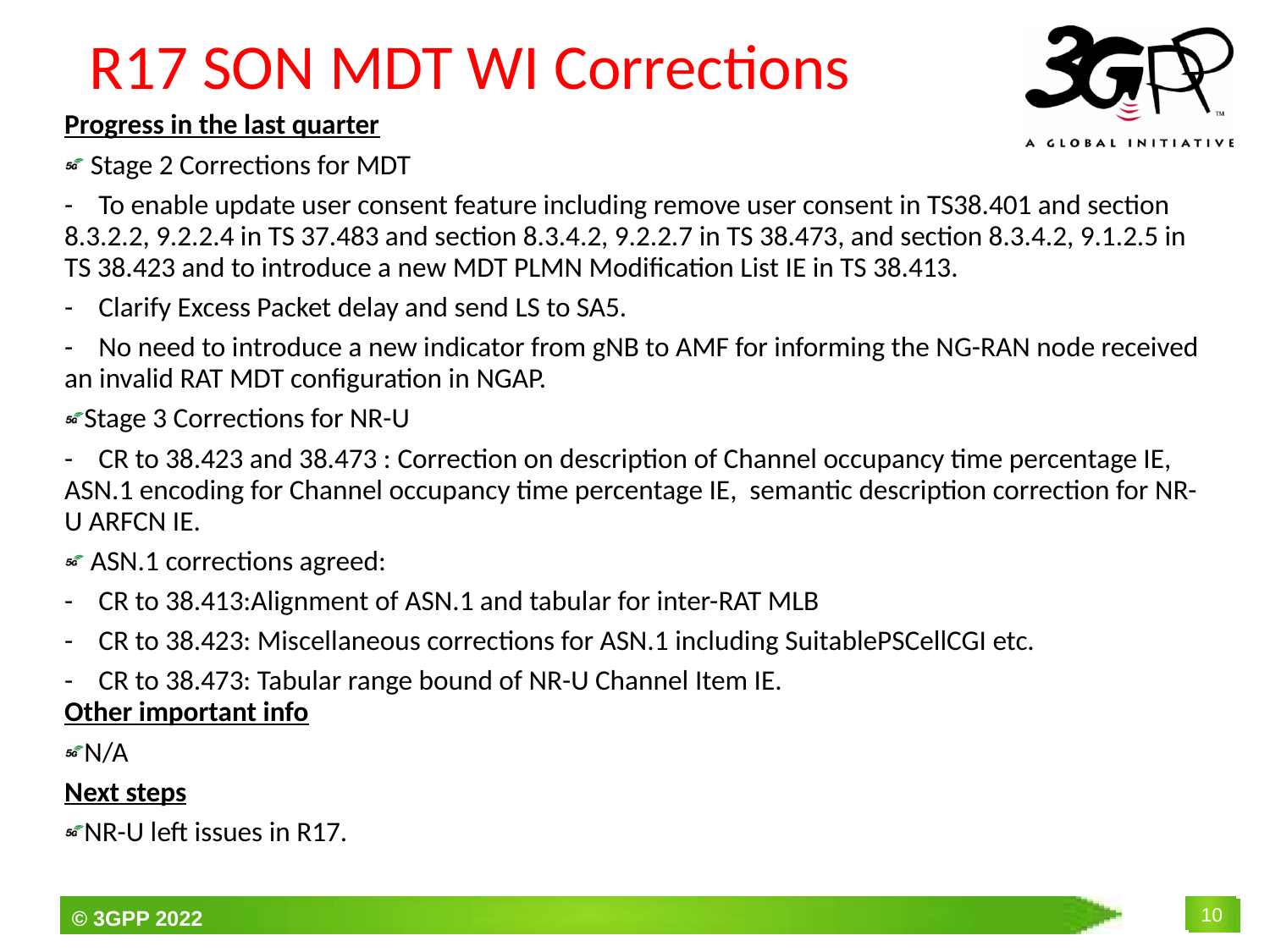

# R17 SON MDT WI Corrections
Progress in the last quarter
 Stage 2 Corrections for MDT
-    To enable update user consent feature including remove user consent in TS38.401 and section 8.3.2.2, 9.2.2.4 in TS 37.483 and section 8.3.4.2, 9.2.2.7 in TS 38.473, and section 8.3.4.2, 9.1.2.5 in TS 38.423 and to introduce a new MDT PLMN Modification List IE in TS 38.413.
-    Clarify Excess Packet delay and send LS to SA5.
-    No need to introduce a new indicator from gNB to AMF for informing the NG-RAN node received an invalid RAT MDT configuration in NGAP.
Stage 3 Corrections for NR-U
-    CR to 38.423 and 38.473 : Correction on description of Channel occupancy time percentage IE, ASN.1 encoding for Channel occupancy time percentage IE,  semantic description correction for NR-U ARFCN IE.
 ASN.1 corrections agreed:
-    CR to 38.413:Alignment of ASN.1 and tabular for inter-RAT MLB
-    CR to 38.423: Miscellaneous corrections for ASN.1 including SuitablePSCellCGI etc.
-    CR to 38.473: Tabular range bound of NR-U Channel Item IE.
Other important info
N/A
Next steps
NR-U left issues in R17.

10